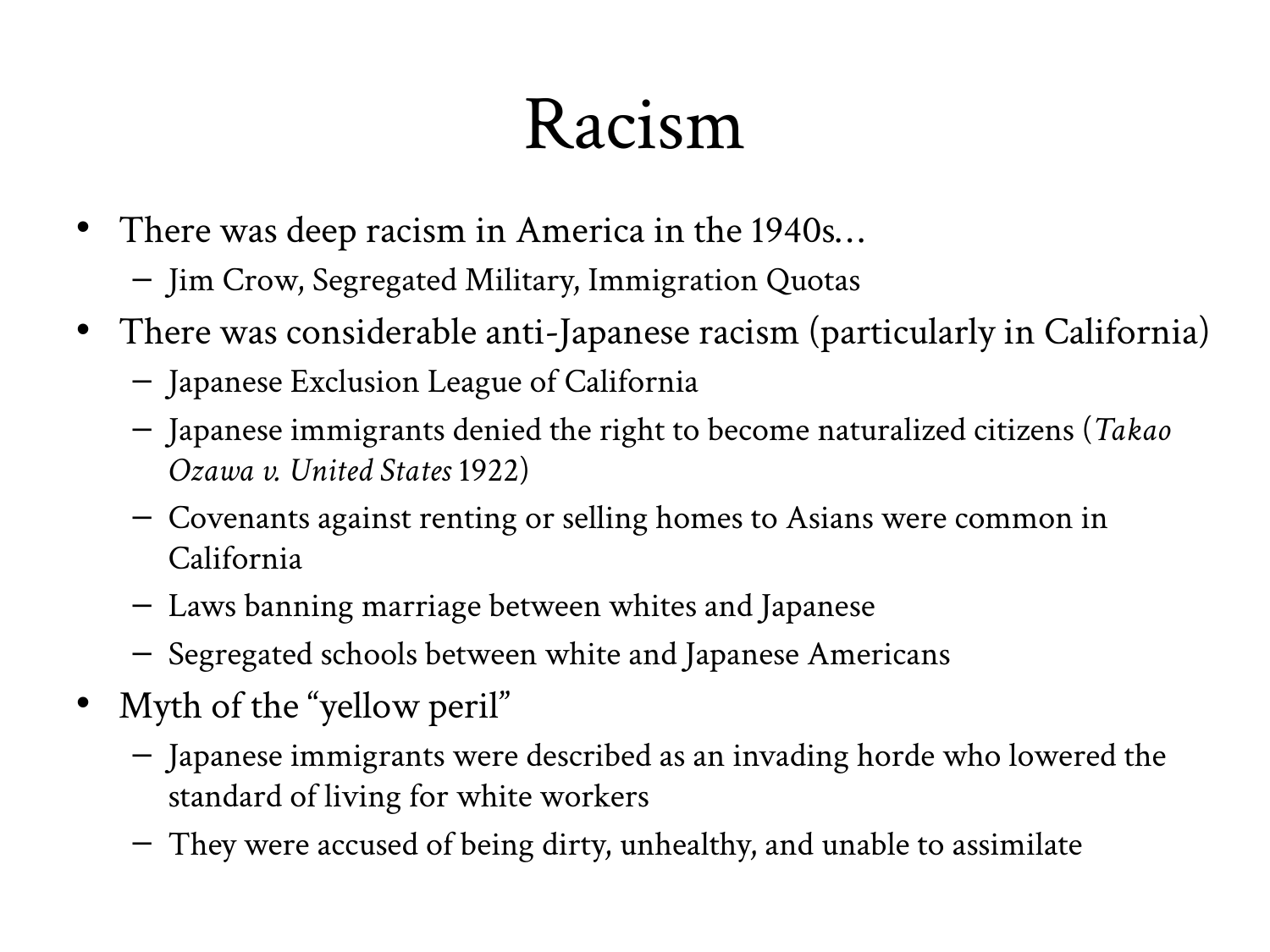

# Racism
There was deep racism in America in the 1940s…
Jim Crow, Segregated Military, Immigration Quotas
There was considerable anti-Japanese racism (particularly in California)
Japanese Exclusion League of California
Japanese immigrants denied the right to become naturalized citizens (Takao Ozawa v. United States 1922)
Covenants against renting or selling homes to Asians were common in California
Laws banning marriage between whites and Japanese
Segregated schools between white and Japanese Americans
Myth of the “yellow peril”
Japanese immigrants were described as an invading horde who lowered the standard of living for white workers
They were accused of being dirty, unhealthy, and unable to assimilate